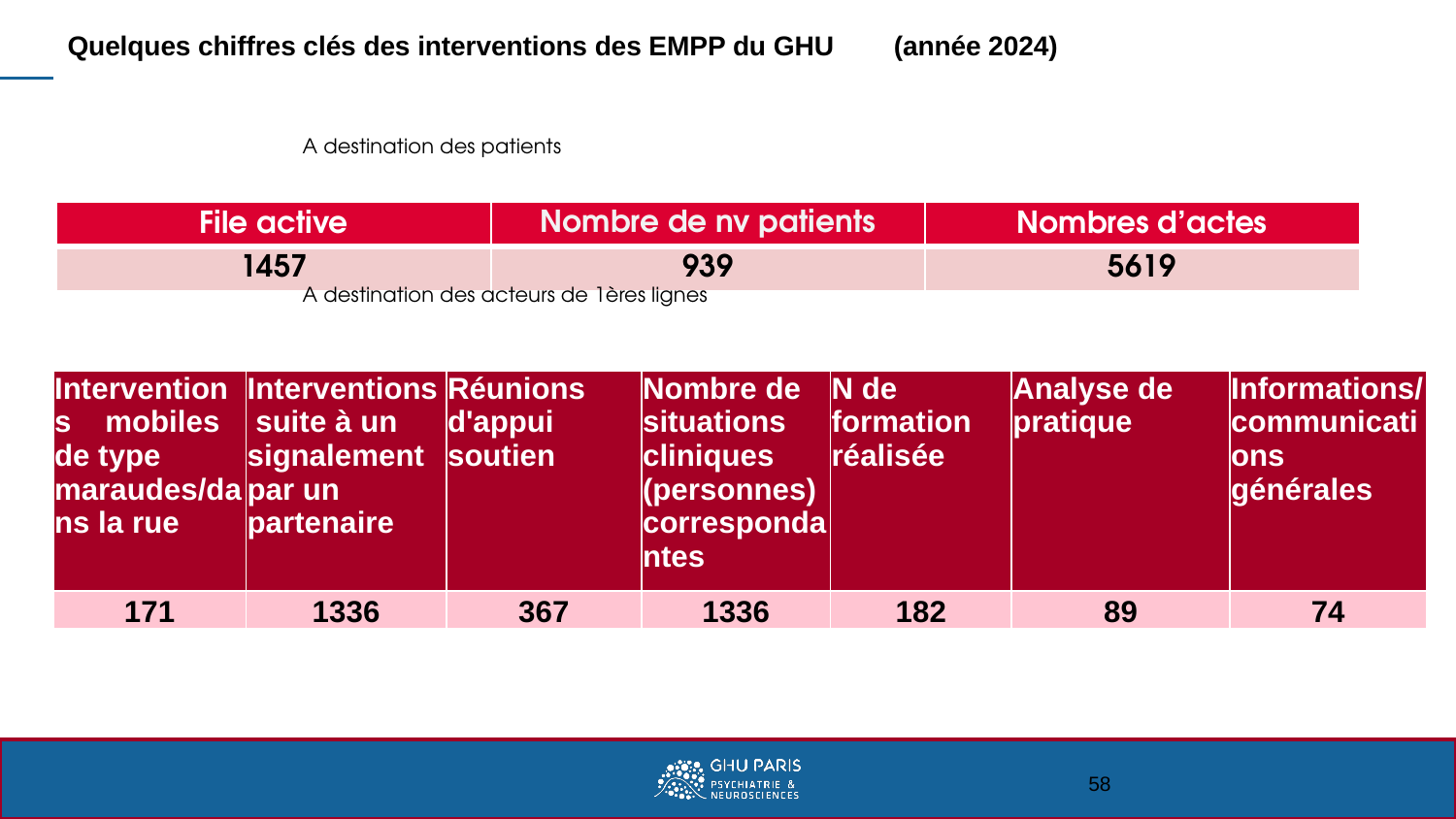

# Quelques chiffres clés des interventions des EMPP du GHU        (année 2024)
A destination des patients

A destination des acteurs de 1ères lignes

| File active | Nombre de nv patients | Nombres d’actes |
| --- | --- | --- |
| 1457 | 939 | 5619 |
| Interventions mobiles de type maraudes/dans la rue | Interventions suite à un signalement par un partenaire | Réunions d'appui soutien | Nombre de situations cliniques (personnes) correspondantes | N de formation réalisée | Analyse de pratique | Informations/communications générales |
| --- | --- | --- | --- | --- | --- | --- |
| 171 | 1336 | 367 | 1336 | 182 | 89 | 74 |
58